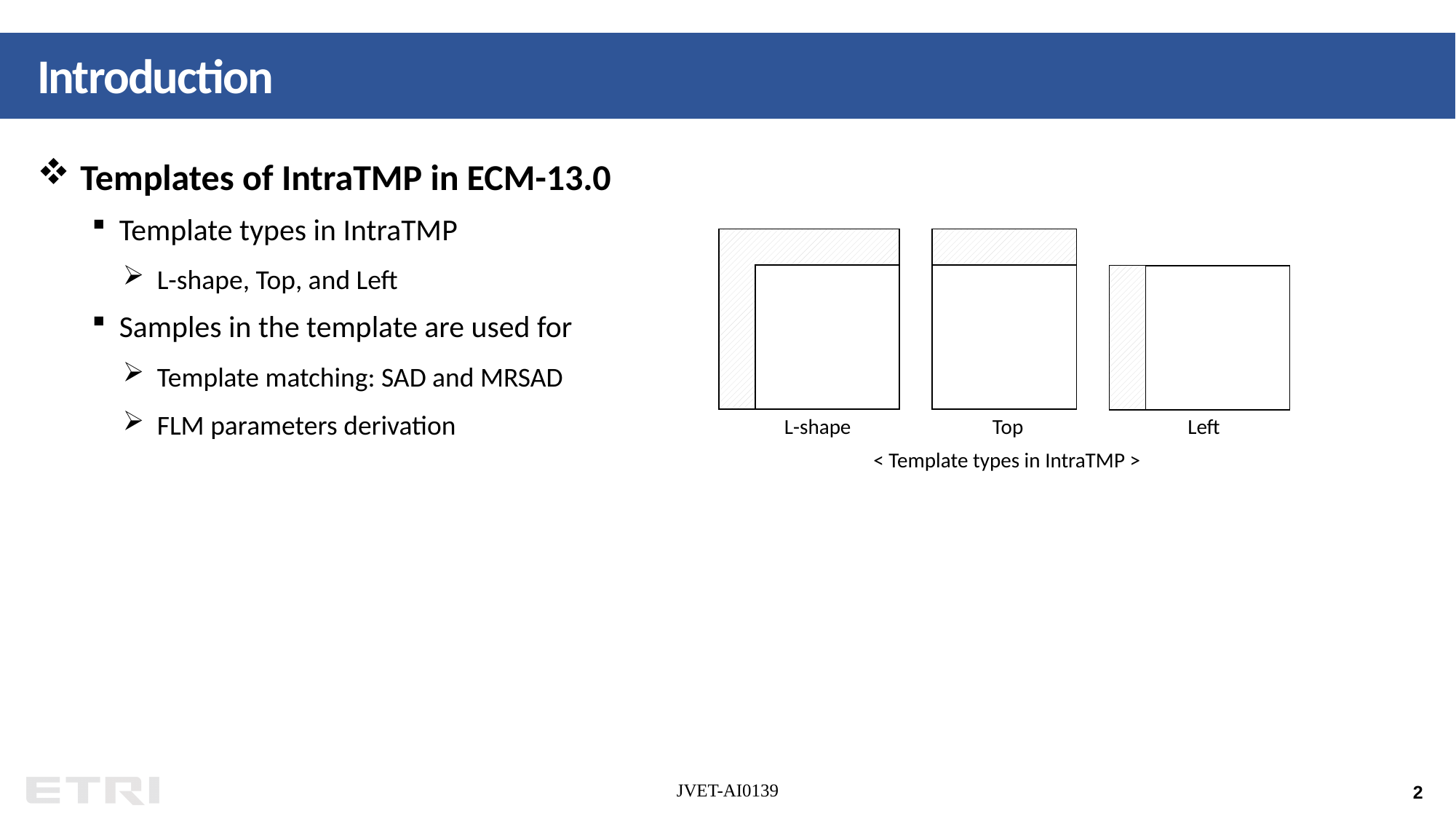

# Introduction
Templates of IntraTMP in ECM-13.0
Template types in IntraTMP
L-shape, Top, and Left
Samples in the template are used for
Template matching: SAD and MRSAD
FLM parameters derivation

Top
Left
L-shape
< Template types in IntraTMP >
2